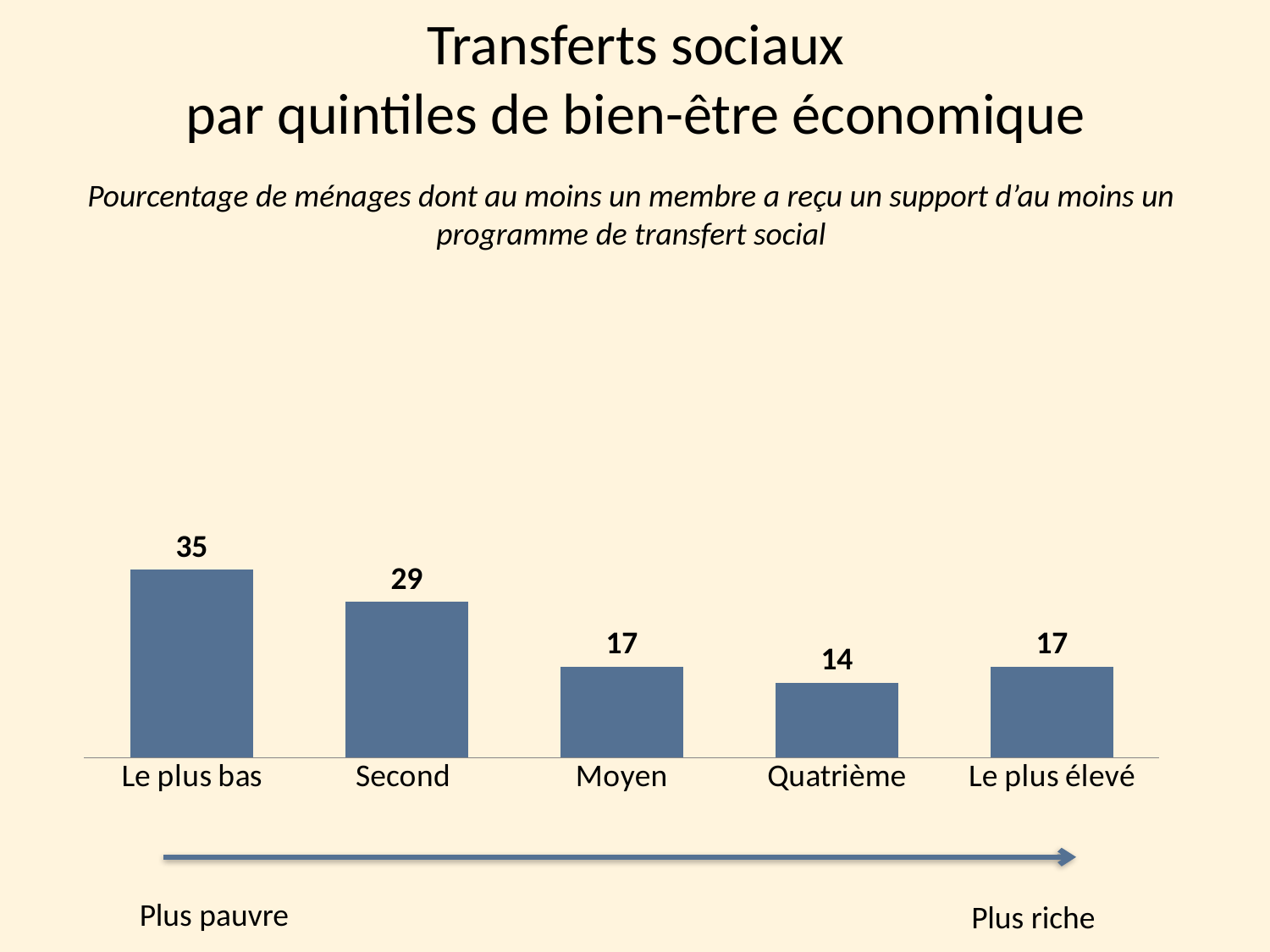

Transferts sociaux
par quintiles de bien-être économique
Pourcentage de ménages dont au moins un membre a reçu un support d’au moins un programme de transfert social

### Chart

| Category | Series 1 |
|---|---|
| Le plus bas | 35.0 |
| Second  | 29.0 |
| Moyen | 17.0 |
| Quatrième | 14.0 |
| Le plus élevé | 17.0 |
Plus pauvre
Plus riche